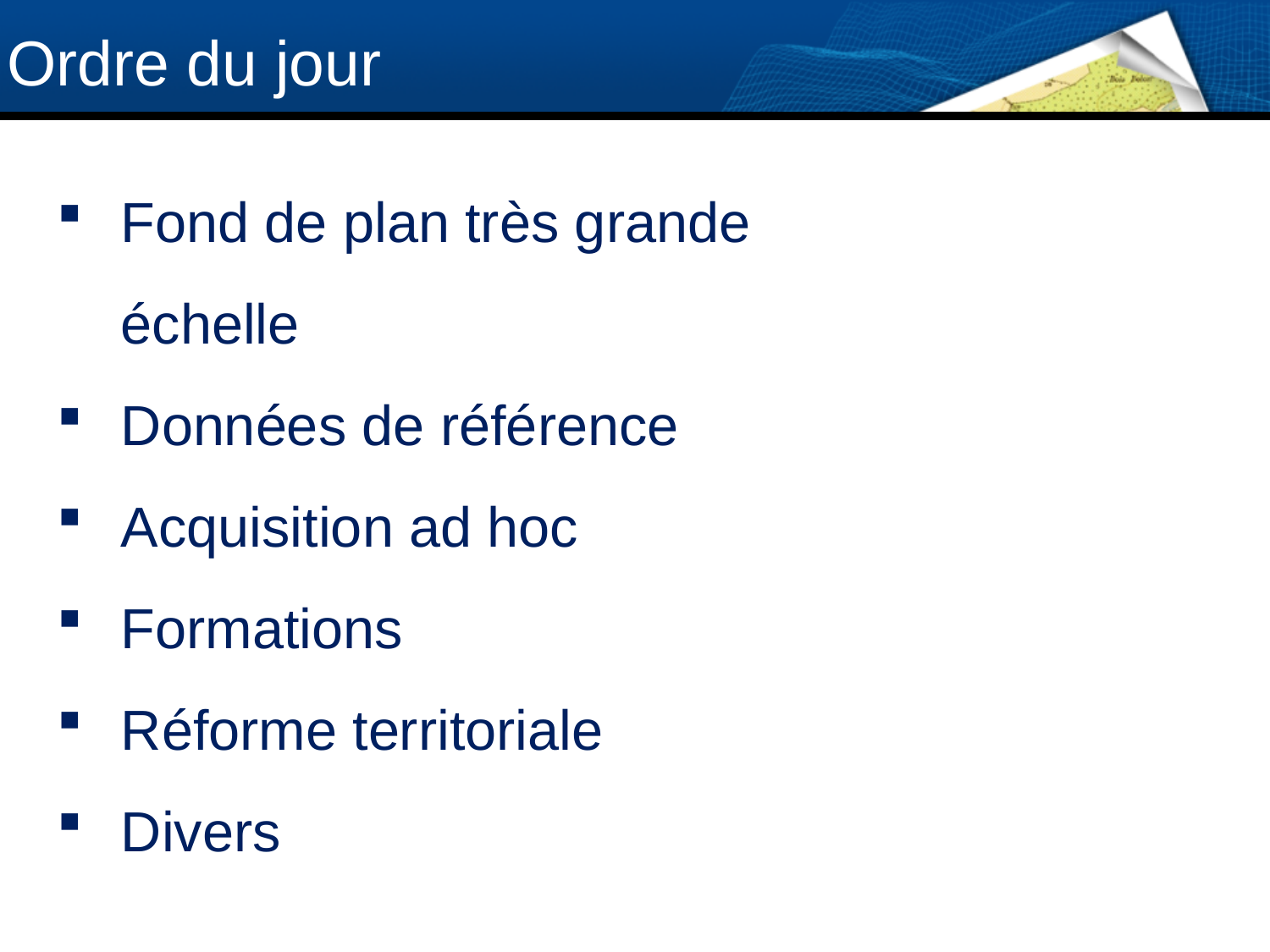

Ordre du jour
Fond de plan très grande échelle
Données de référence
Acquisition ad hoc
Formations
Réforme territoriale
Divers